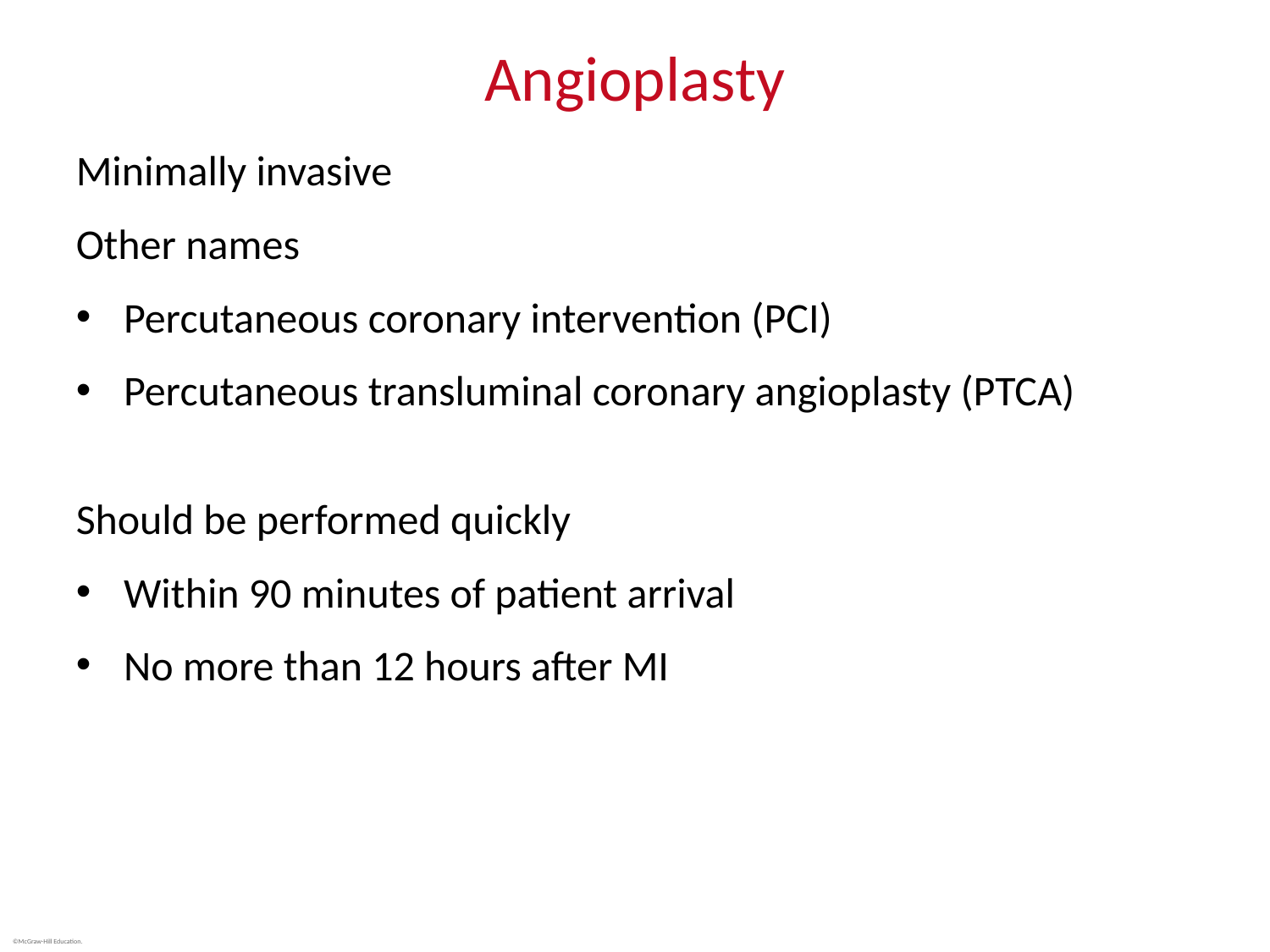

# Angioplasty
Minimally invasive
Other names
Percutaneous coronary intervention (PCI)
Percutaneous transluminal coronary angioplasty (PTCA)
Should be performed quickly
Within 90 minutes of patient arrival
No more than 12 hours after MI